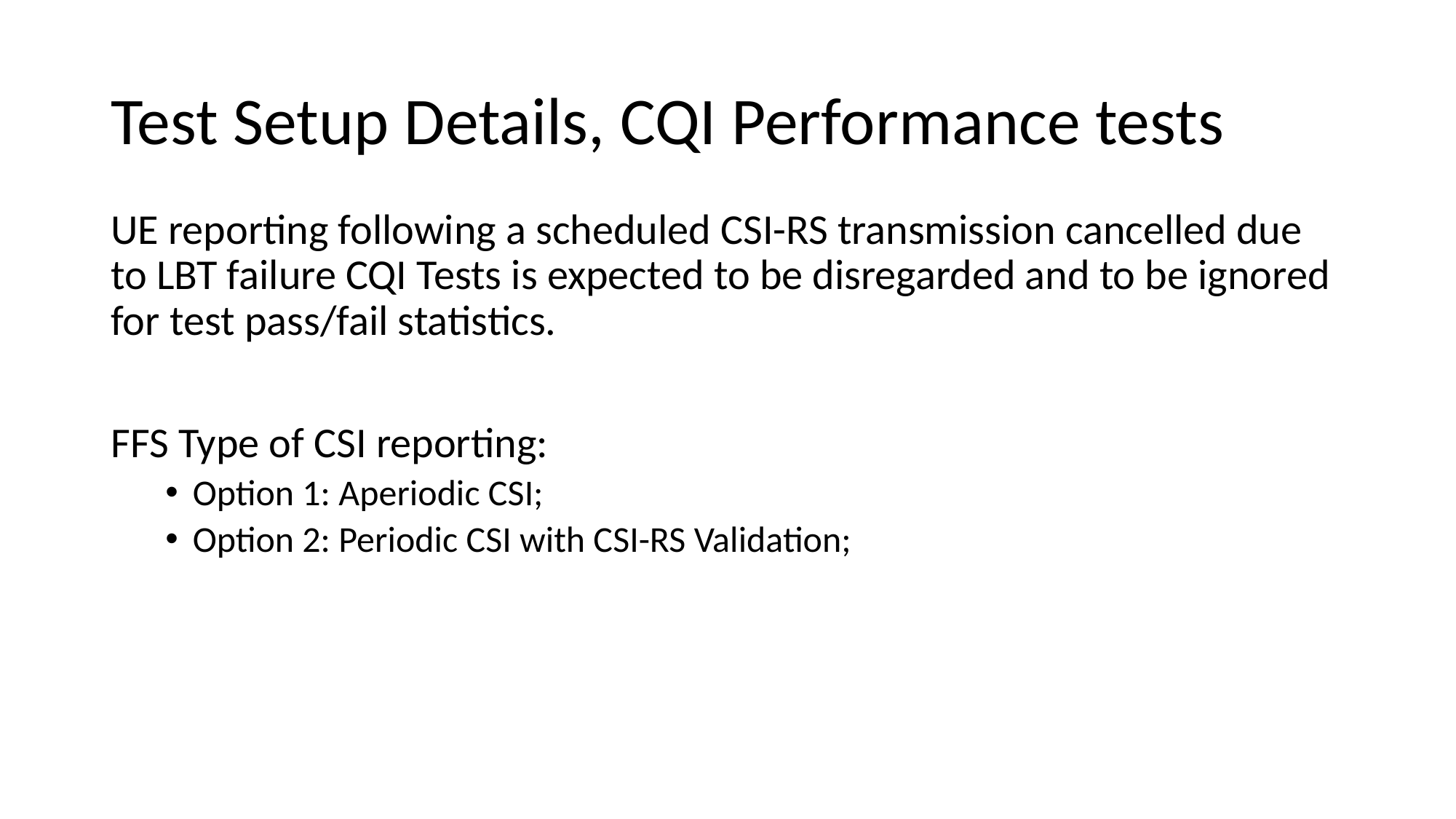

# Test Setup Details, CQI Performance tests
UE reporting following a scheduled CSI-RS transmission cancelled due to LBT failure CQI Tests is expected to be disregarded and to be ignored for test pass/fail statistics.

FFS Type of CSI reporting:
Option 1: Aperiodic CSI;
Option 2: Periodic CSI with CSI-RS Validation;